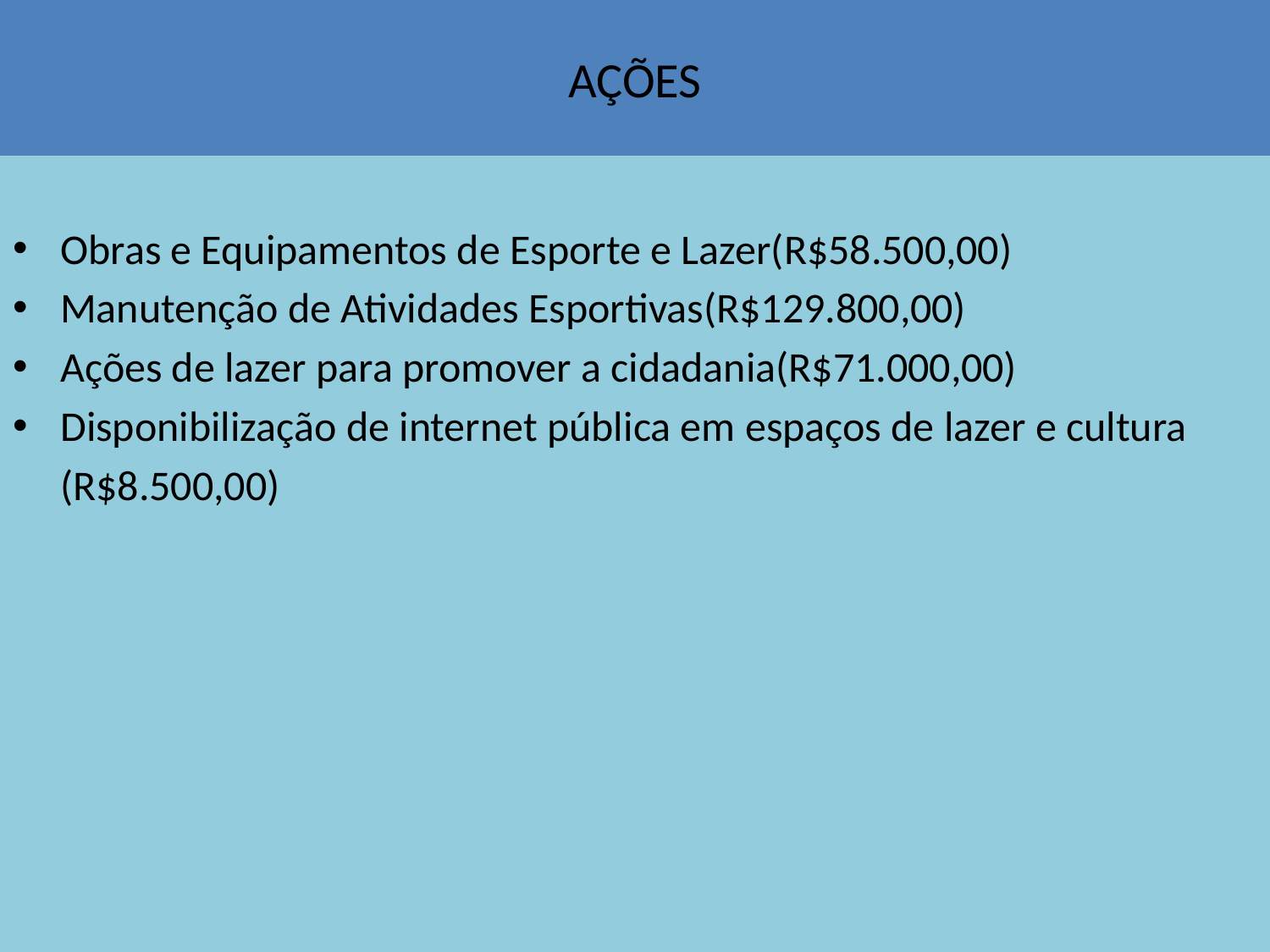

# AÇÕES

Obras e Equipamentos de Esporte e Lazer(R$58.500,00)
Manutenção de Atividades Esportivas(R$129.800,00)
Ações de lazer para promover a cidadania(R$71.000,00)
Disponibilização de internet pública em espaços de lazer e cultura
     (R$8.500,00)